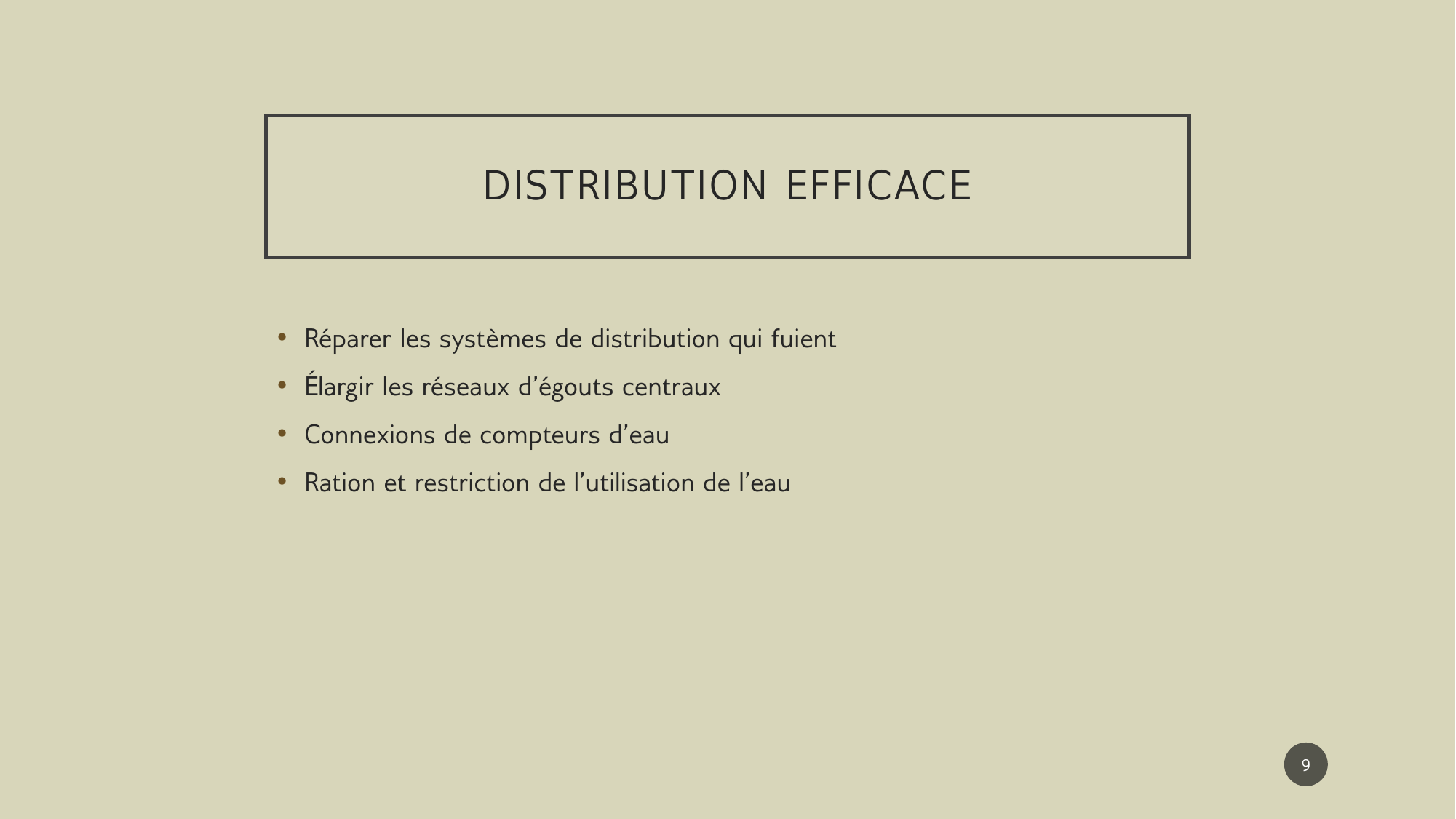

# Distribution efficace
Réparer les systèmes de distribution qui fuient
Élargir les réseaux d’égouts centraux
Connexions de compteurs d’eau
Ration et restriction de l’utilisation de l’eau

9